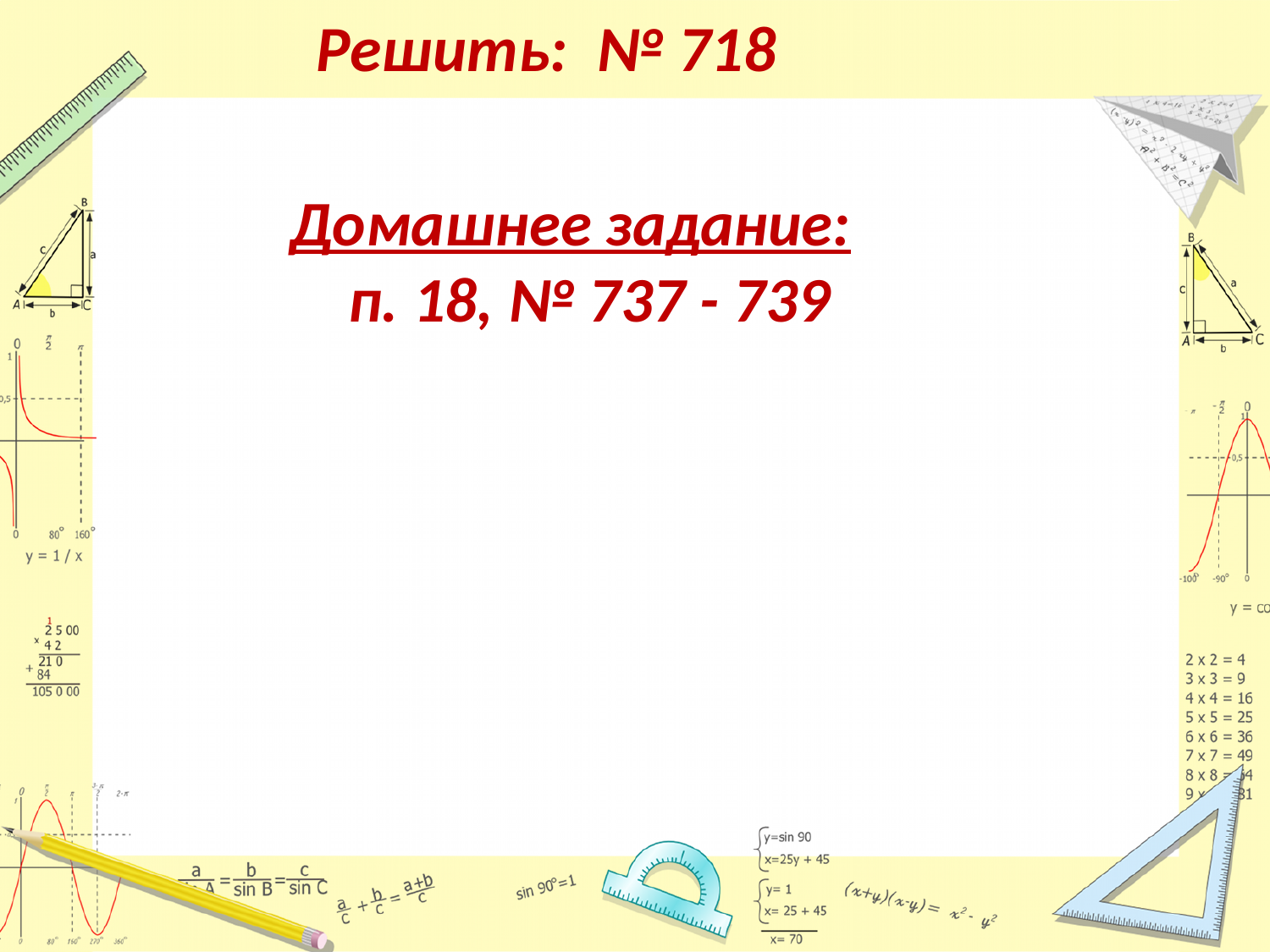

# Решить:  № 718
Домашнее задание:
    п. 18, № 737 - 739